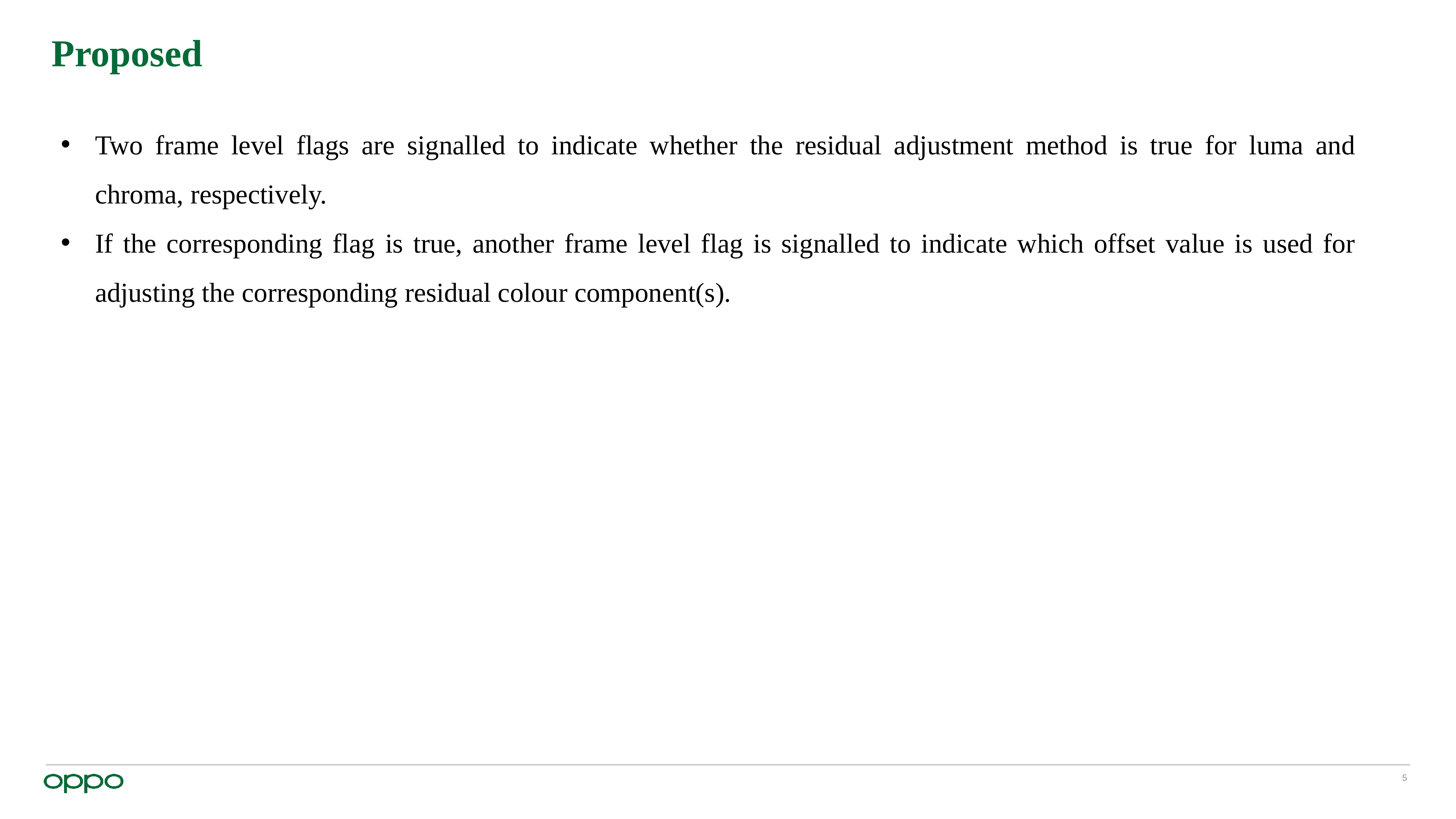

# Proposed

Two frame level flags are signalled to indicate whether the residual adjustment method is true for luma and chroma, respectively.
If the corresponding flag is true, another frame level flag is signalled to indicate which offset value is used for adjusting the corresponding residual colour component(s).